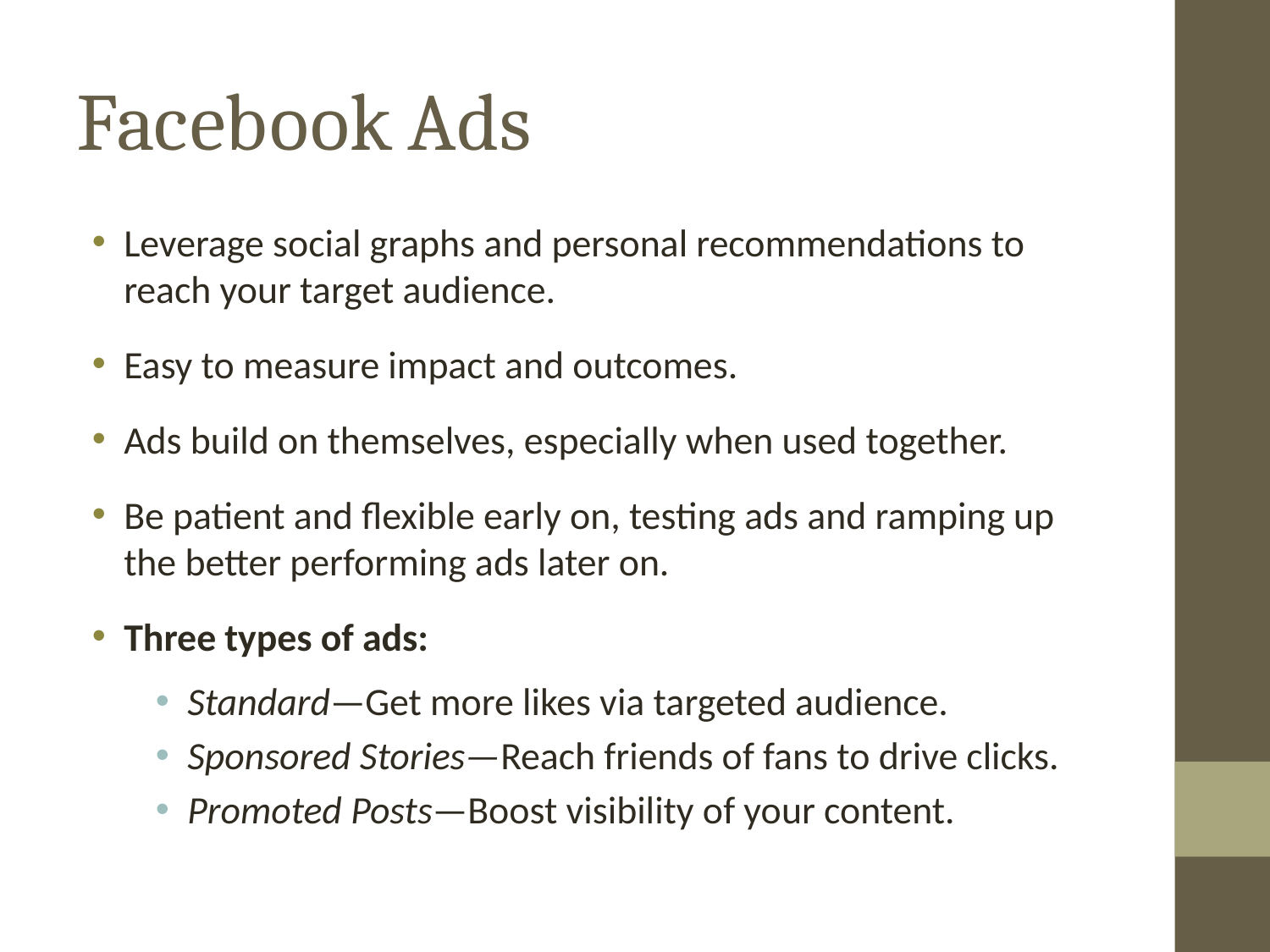

# Facebook Ads
Leverage social graphs and personal recommendations to reach your target audience.
Easy to measure impact and outcomes.
Ads build on themselves, especially when used together.
Be patient and flexible early on, testing ads and ramping up the better performing ads later on.
Three types of ads:
Standard—Get more likes via targeted audience.
Sponsored Stories—Reach friends of fans to drive clicks.
Promoted Posts—Boost visibility of your content.